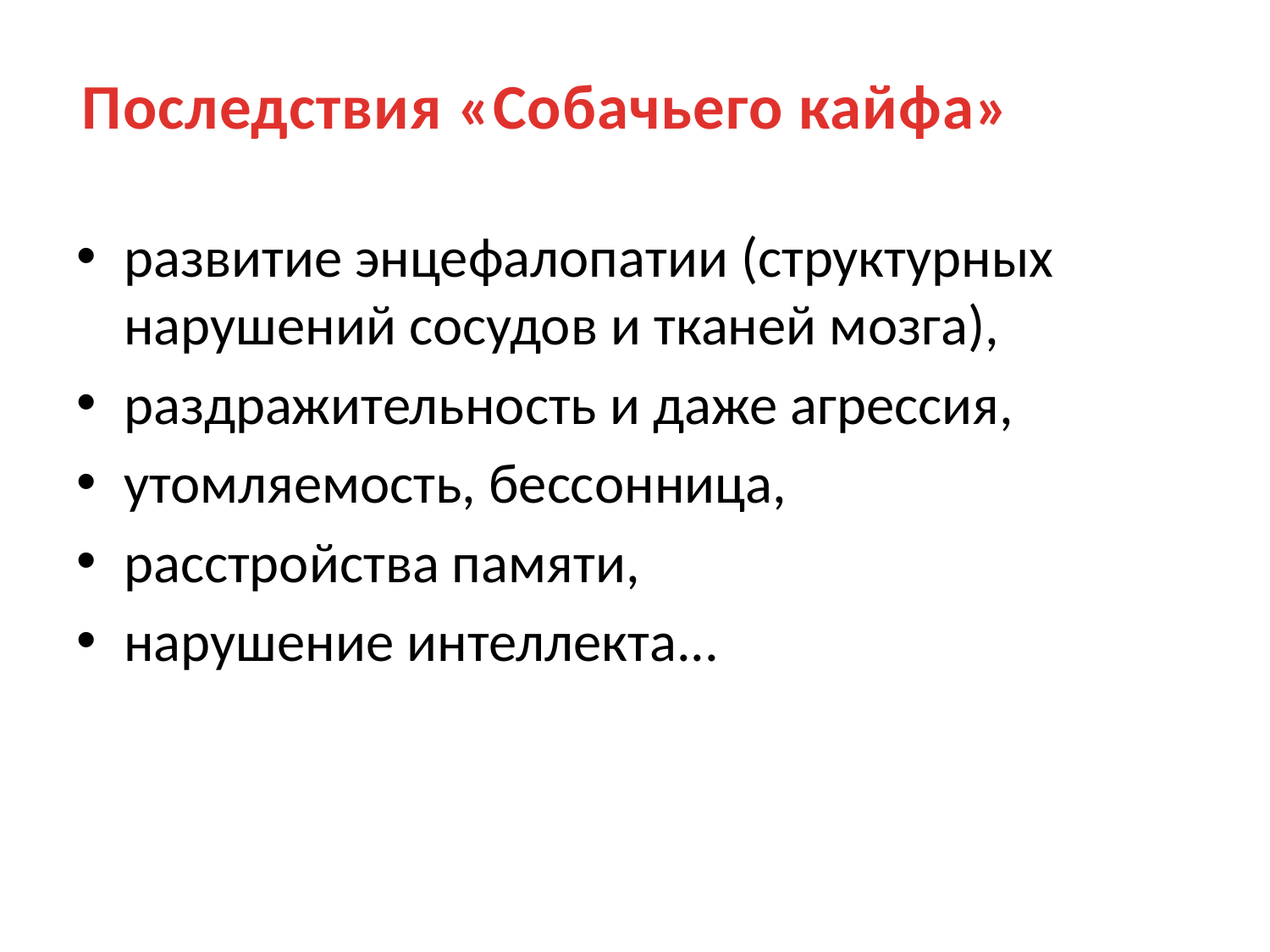

Последствия «Собачьего кайфа»
развитие энцефалопатии (структурных нарушений сосудов и тканей мозга),
раздражительность и даже агрессия,
утомляемость, бессонница,
расстройства памяти,
нарушение интеллекта...